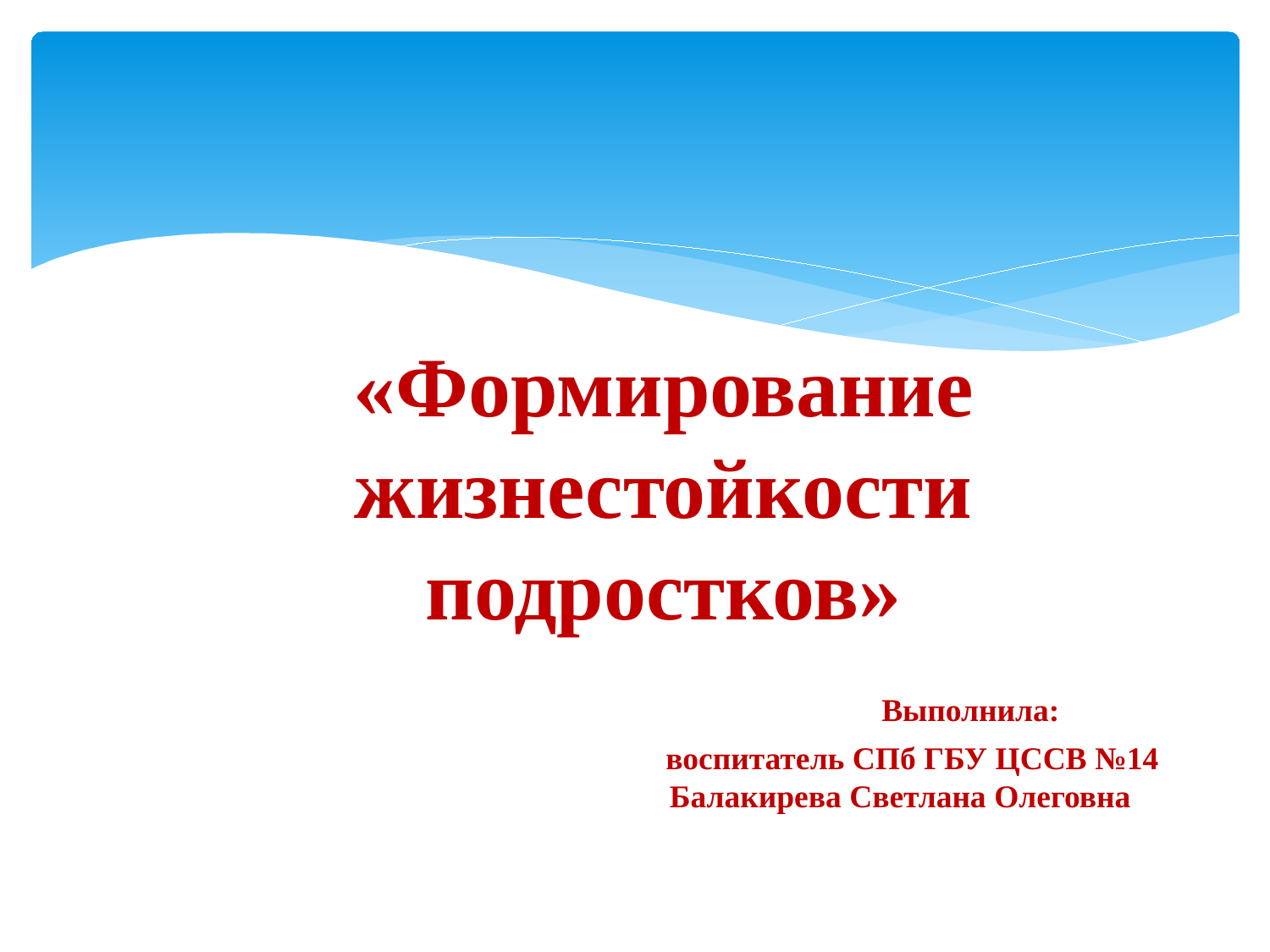

# «Формирование жизнестойкости подростков» Выполнила: воспитатель СПб ГБУ ЦССВ №14 Балакирева Светлана Олеговна